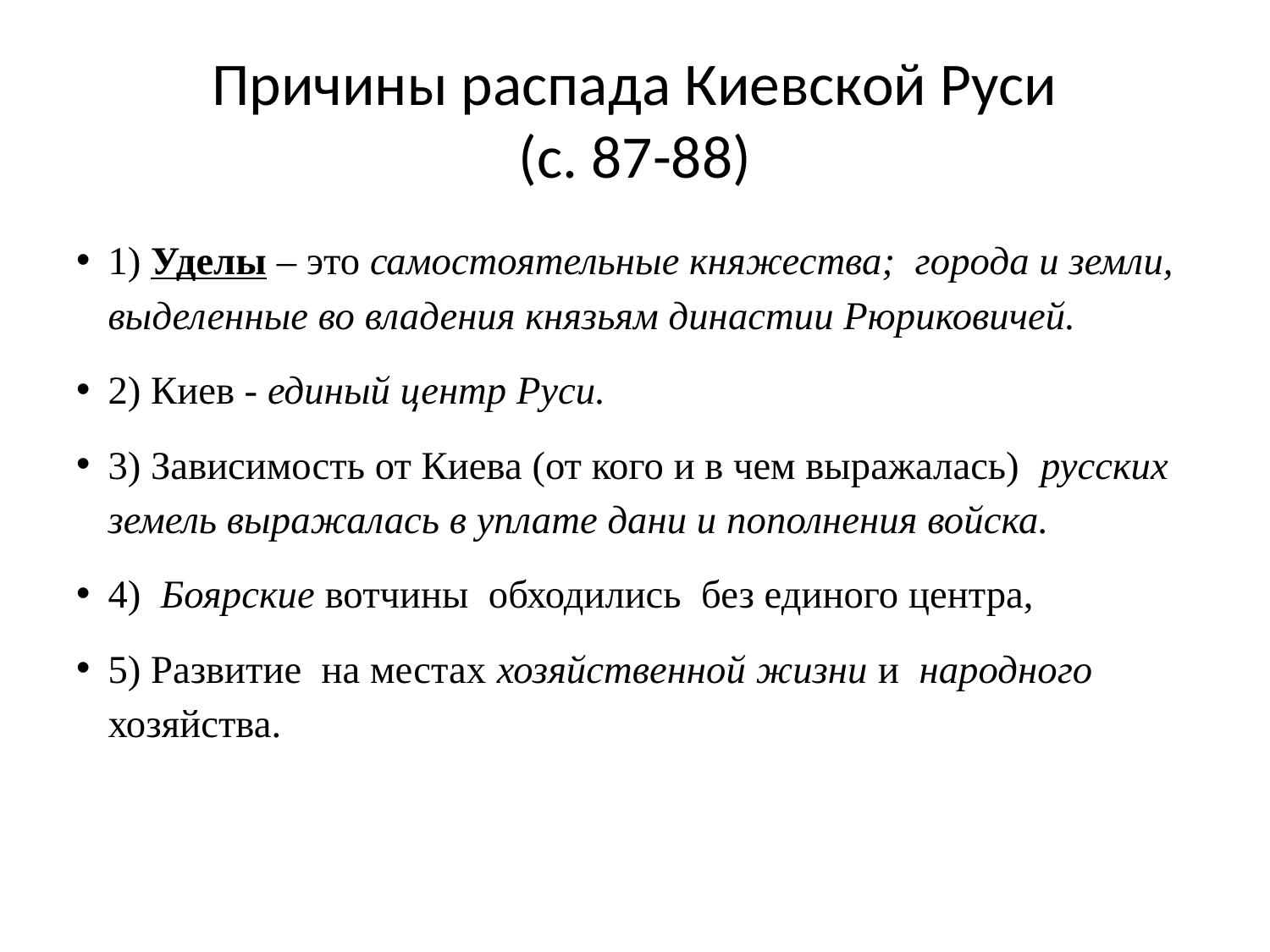

# Причины распада Киевской Руси (с. 87-88)
1) Уделы – это самостоятельные княжества;  города и земли, выделенные во владения князьям династии Рюриковичей.
2) Киев - единый центр Руси.
3) Зависимость от Киева (от кого и в чем выражалась)  русских земель выражалась в уплате дани и пополнения войска.
4)  Боярские вотчины  обходились  без единого центра,
5) Развитие  на местах хозяйственной жизни и  народного хозяйства.